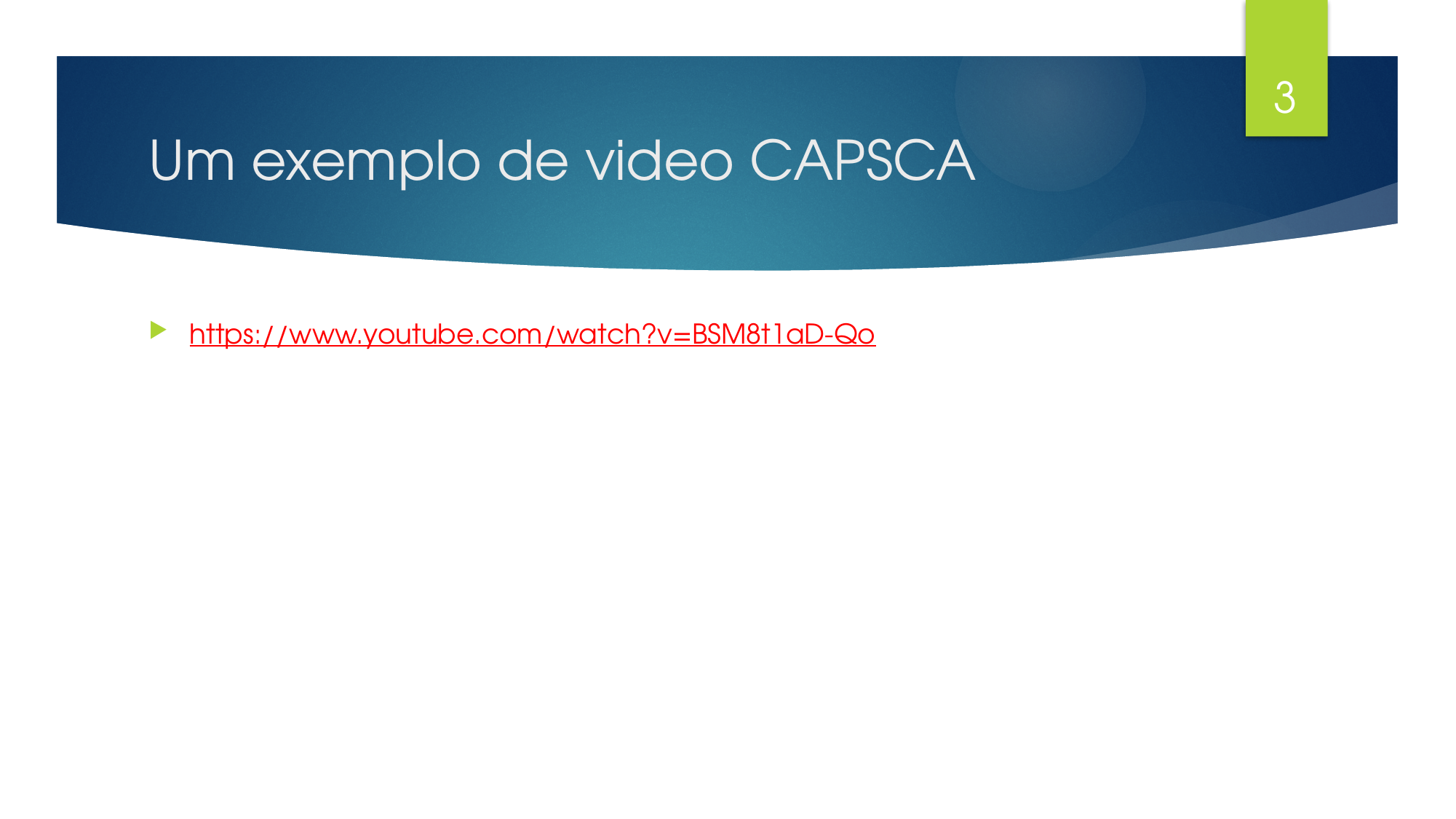

3
# Um exemplo de video CAPSCA
https://www.youtube.com/watch?v=BSM8t1aD-Qo